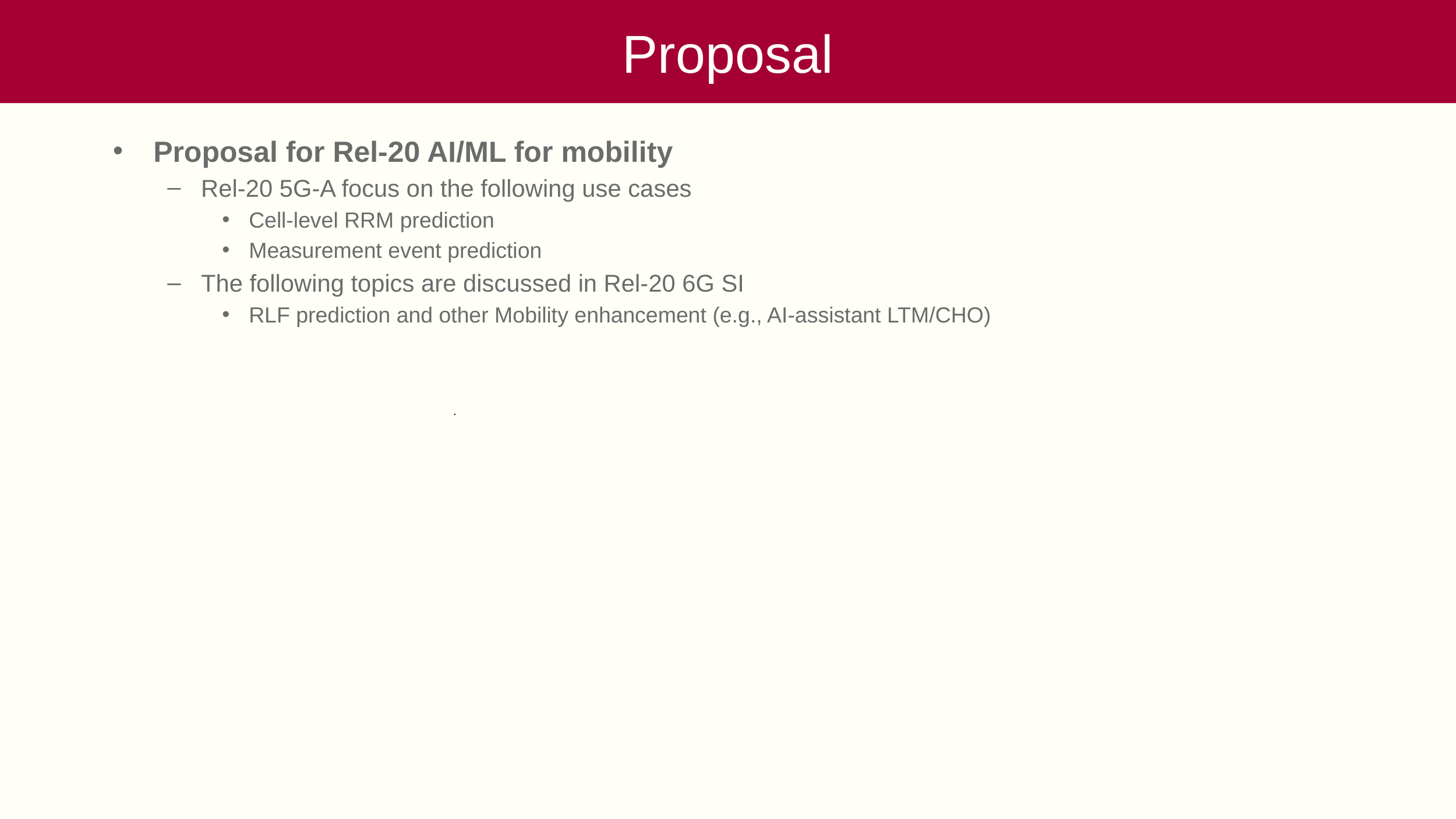

# Proposal
Proposal for Rel-20 AI/ML for mobility
Rel-20 5G-A focus on the following use cases
Cell-level RRM prediction
Measurement event prediction
The following topics are discussed in Rel-20 6G SI
RLF prediction and other Mobility enhancement (e.g., AI-assistant LTM/CHO)

.